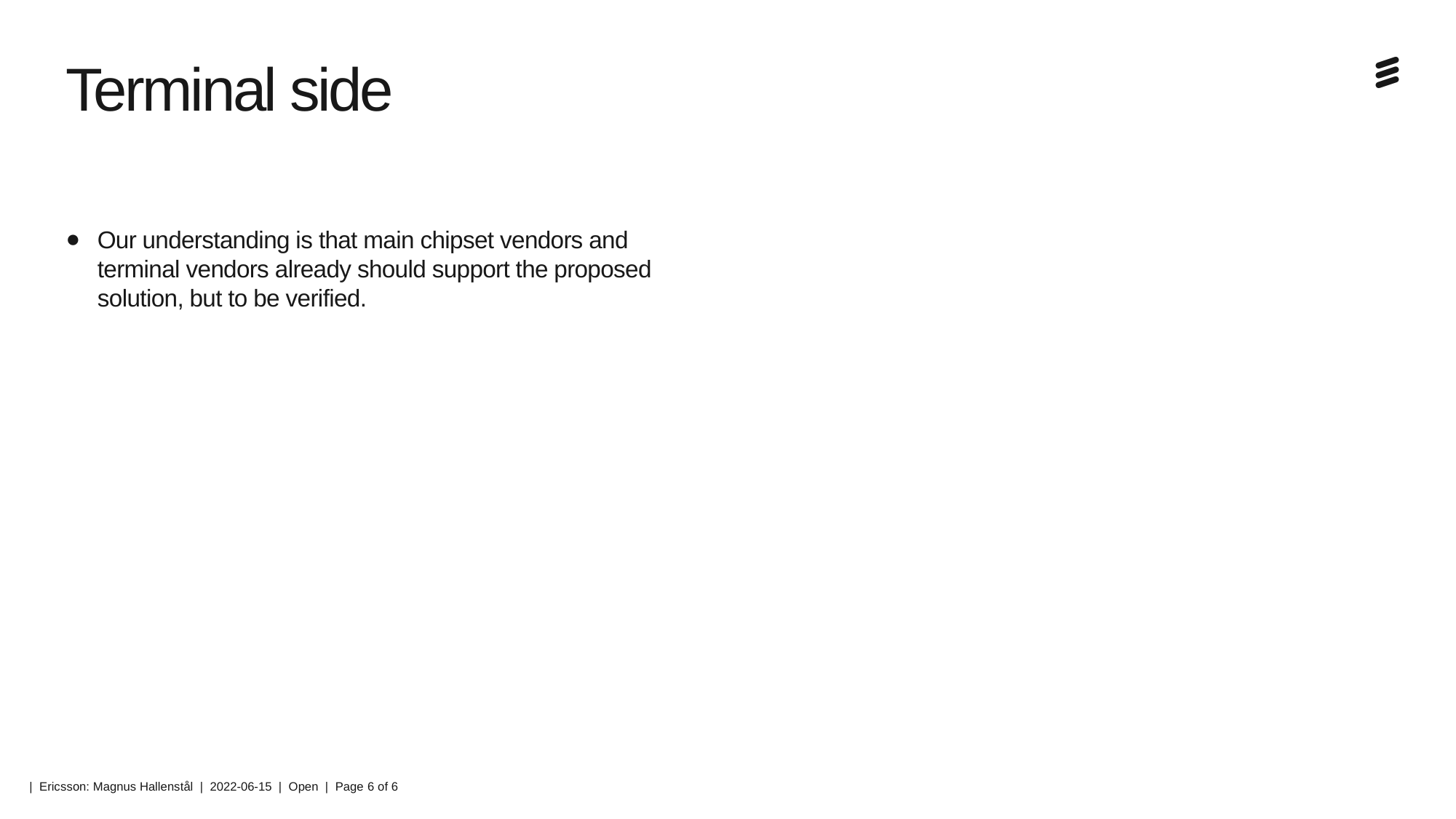

# Terminal side

Our understanding is that main chipset vendors and terminal vendors already should support the proposed solution, but to be verified.